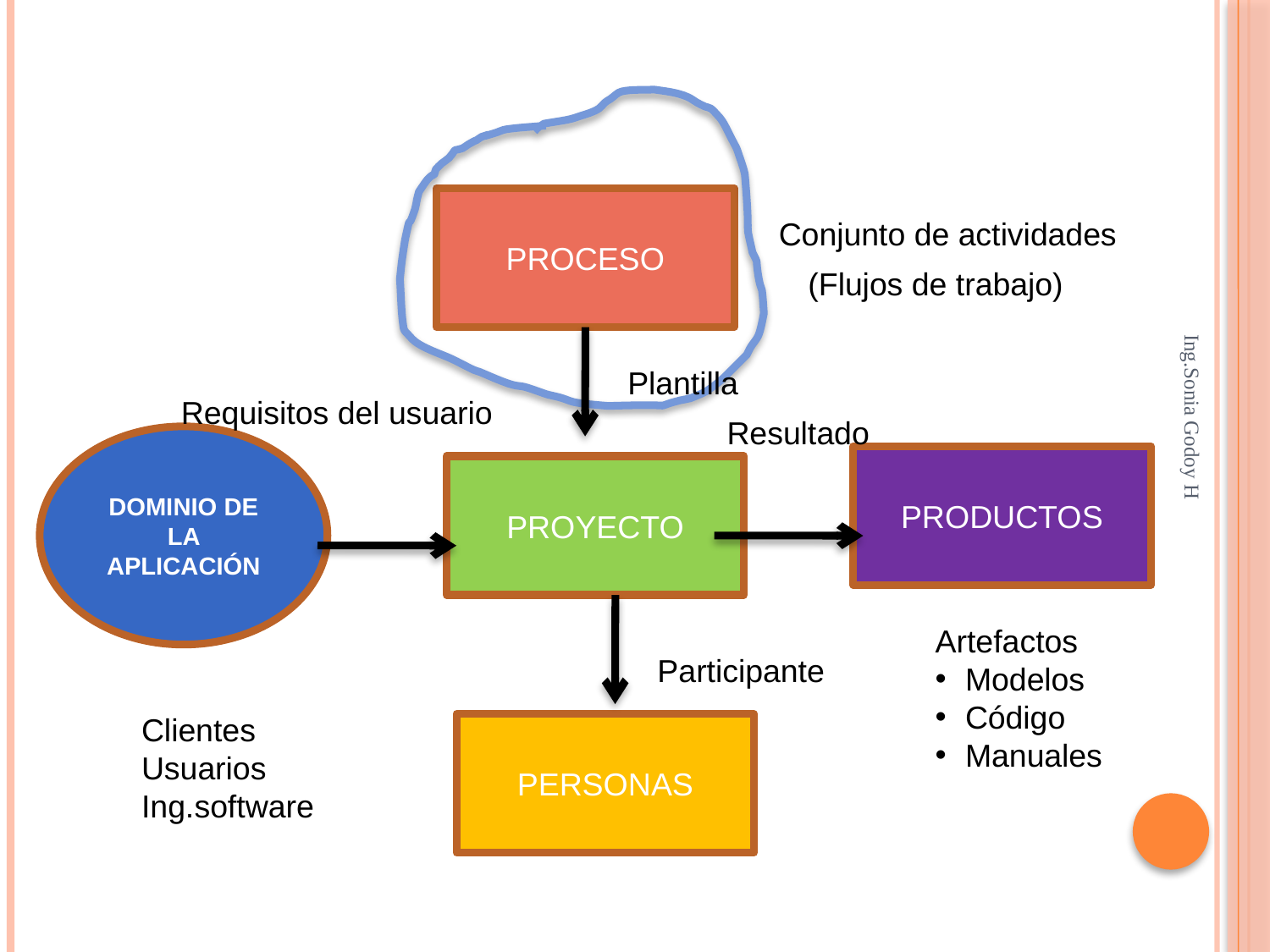

PROCESO
Conjunto de actividades
(Flujos de trabajo)
Plantilla
Requisitos del usuario
Resultado
DOMINIO DE LA APLICACIÓN
PRODUCTOS
PROYECTO
Ing.Sonia Godoy H
Artefactos
Modelos
Código
Manuales

Participante
Clientes
Usuarios
Ing.software
PERSONAS